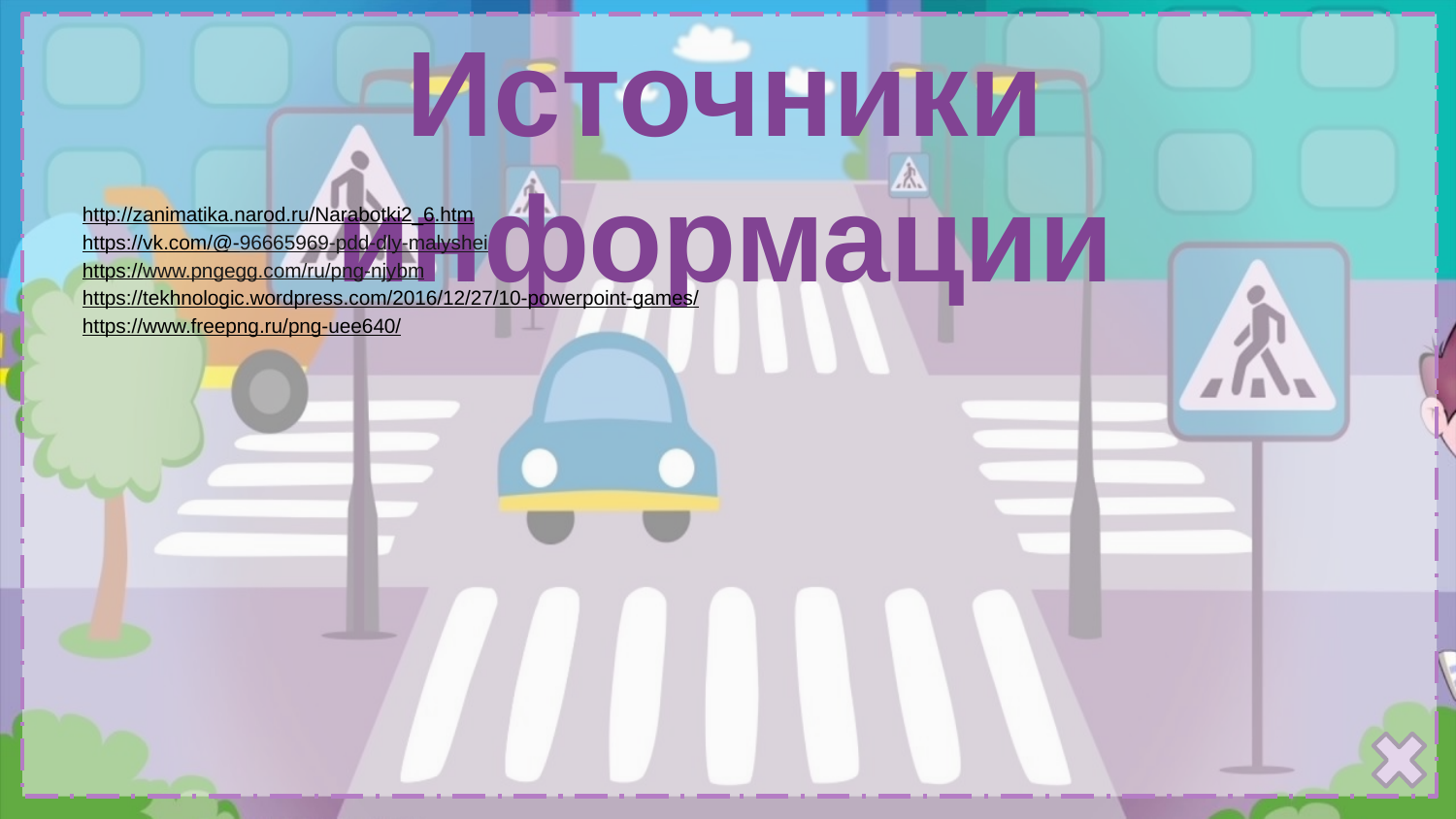

# Источники информации

http://zanimatika.narod.ru/Narabotki2_6.htm
https://vk.com/@-96665969-pdd-dly-malyshei
https://www.pngegg.com/ru/png-njybm
https://tekhnologic.wordpress.com/2016/12/27/10-powerpoint-games/
https://www.freepng.ru/png-uee640/